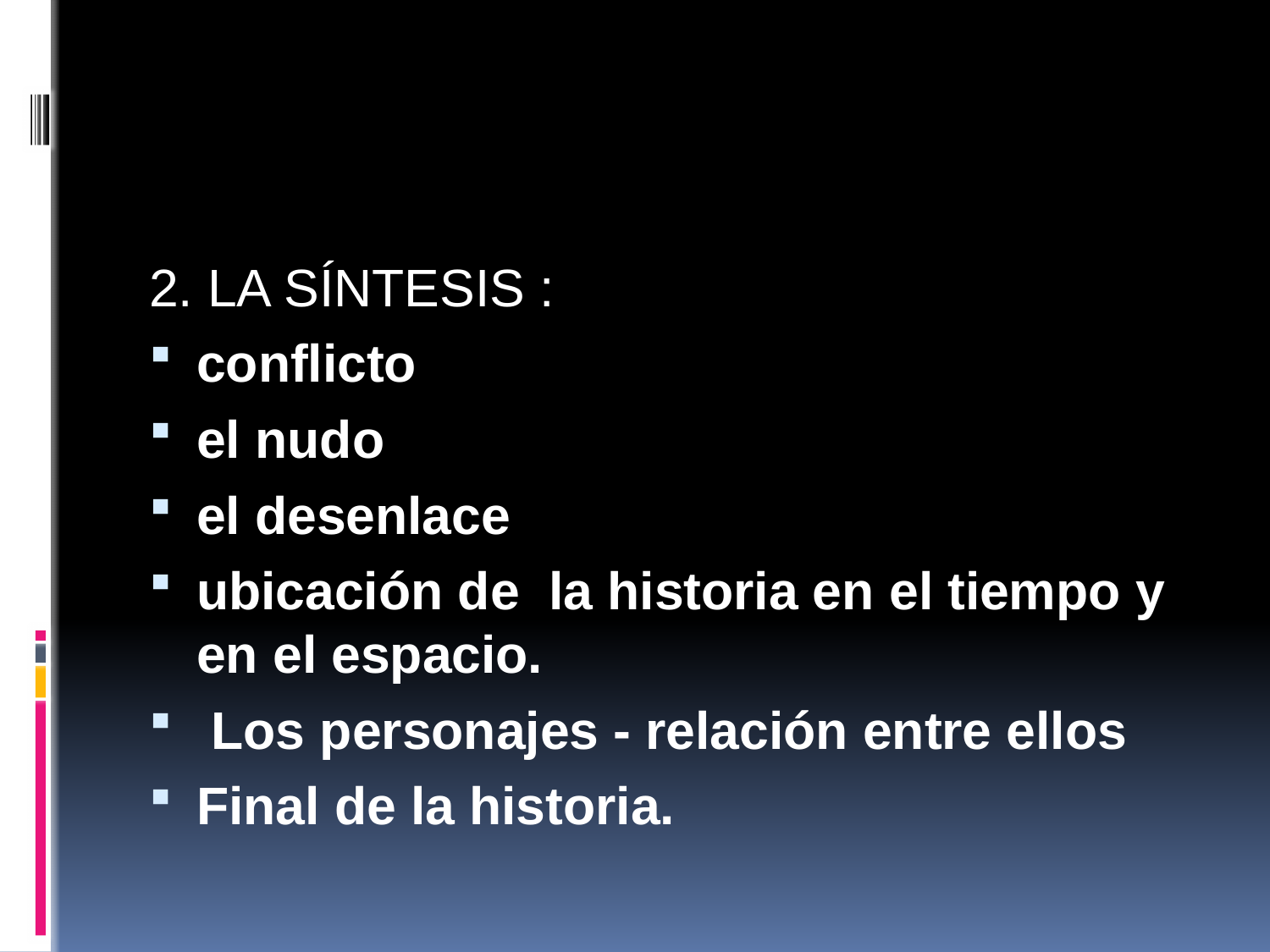

#
2. LA SÍNTESIS :
conflicto
el nudo
el desenlace
ubicación de  la historia en el tiempo y en el espacio.
 Los personajes - relación entre ellos
Final de la historia.